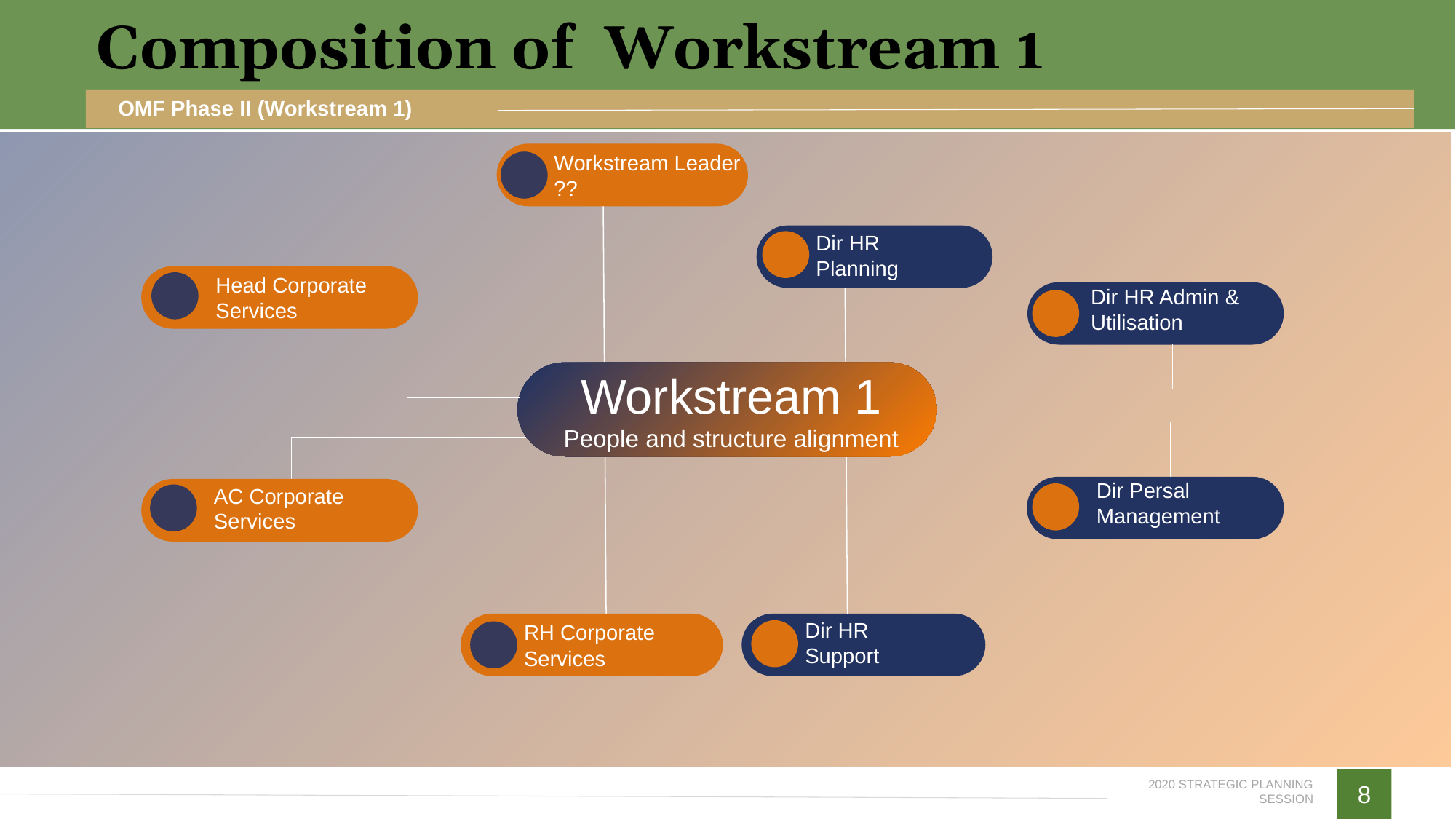

Composition of  Workstream 1
OMF Phase II (Workstream 1)

Workstream Leader
??

Dir HR Planning

Head Corporate Services

Dir HR Admin & Utilisation

Workstream 1
People and structure alignment
Dir Persal
Management

AC Corporate
Services

Dir HR
Support
RH Corporate Services